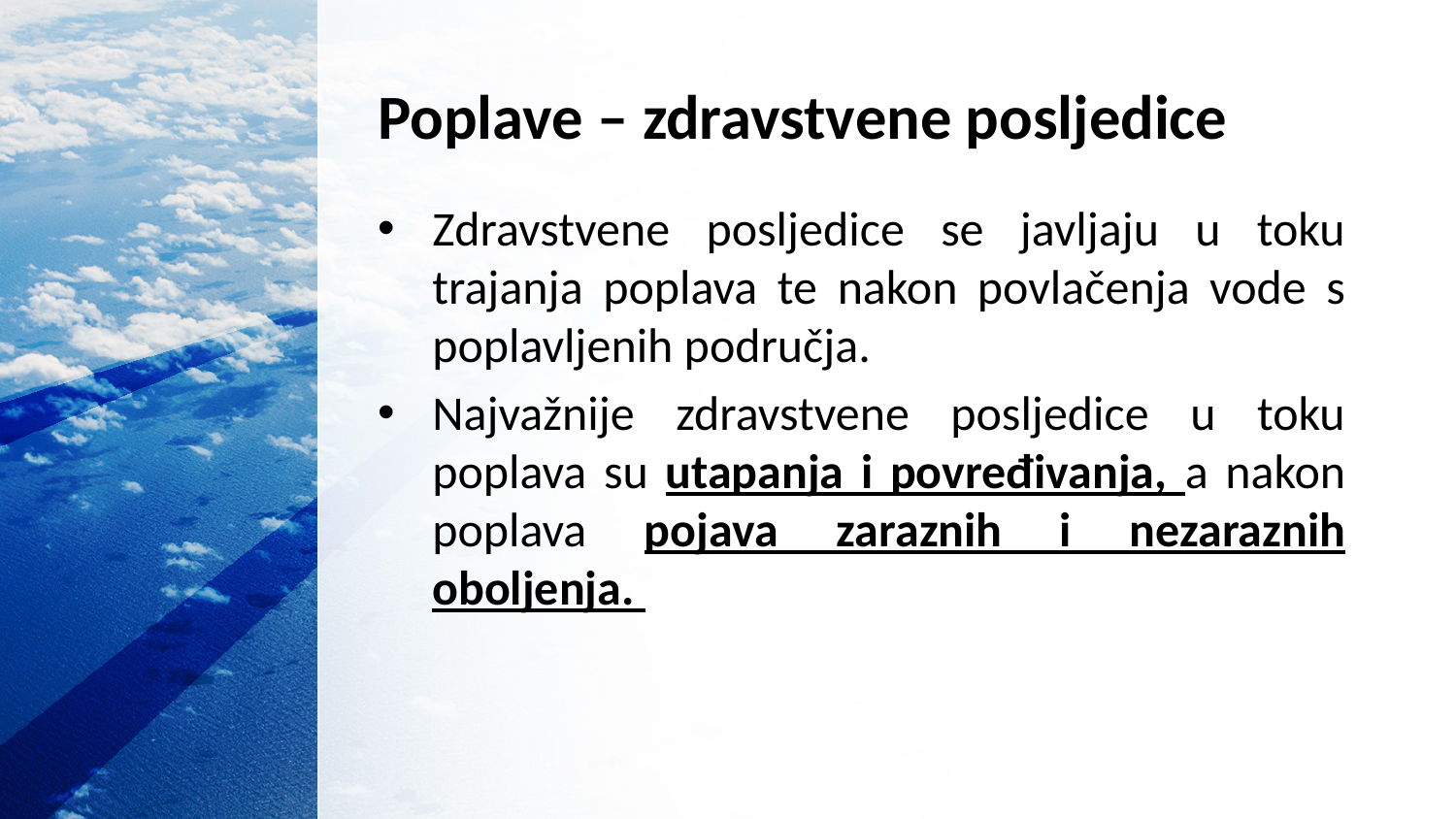

# Poplave – zdravstvene posljedice
Zdravstvene posljedice se javljaju u toku trajanja poplava te nakon povlačenja vode s poplavljenih područja.
Najvažnije zdravstvene posljedice u toku poplava su utapanja i povređivanja, a nakon poplava pojava zaraznih i nezaraznih oboljenja.